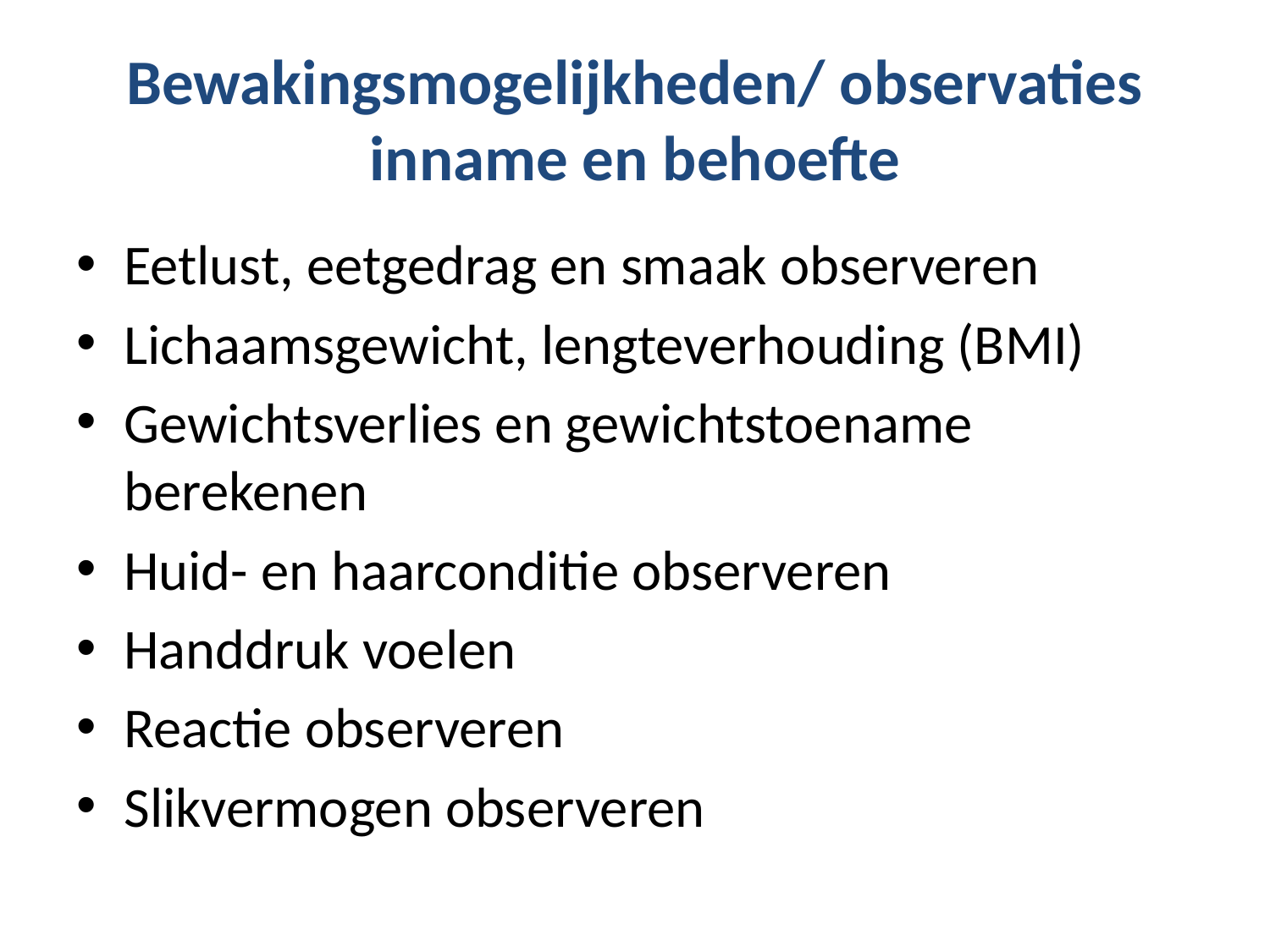

# Bewakingsmogelijkheden/ observaties inname en behoefte
Eetlust, eetgedrag en smaak observeren
Lichaamsgewicht, lengteverhouding (BMI)
Gewichtsverlies en gewichtstoename berekenen
Huid- en haarconditie observeren
Handdruk voelen
Reactie observeren
Slikvermogen observeren